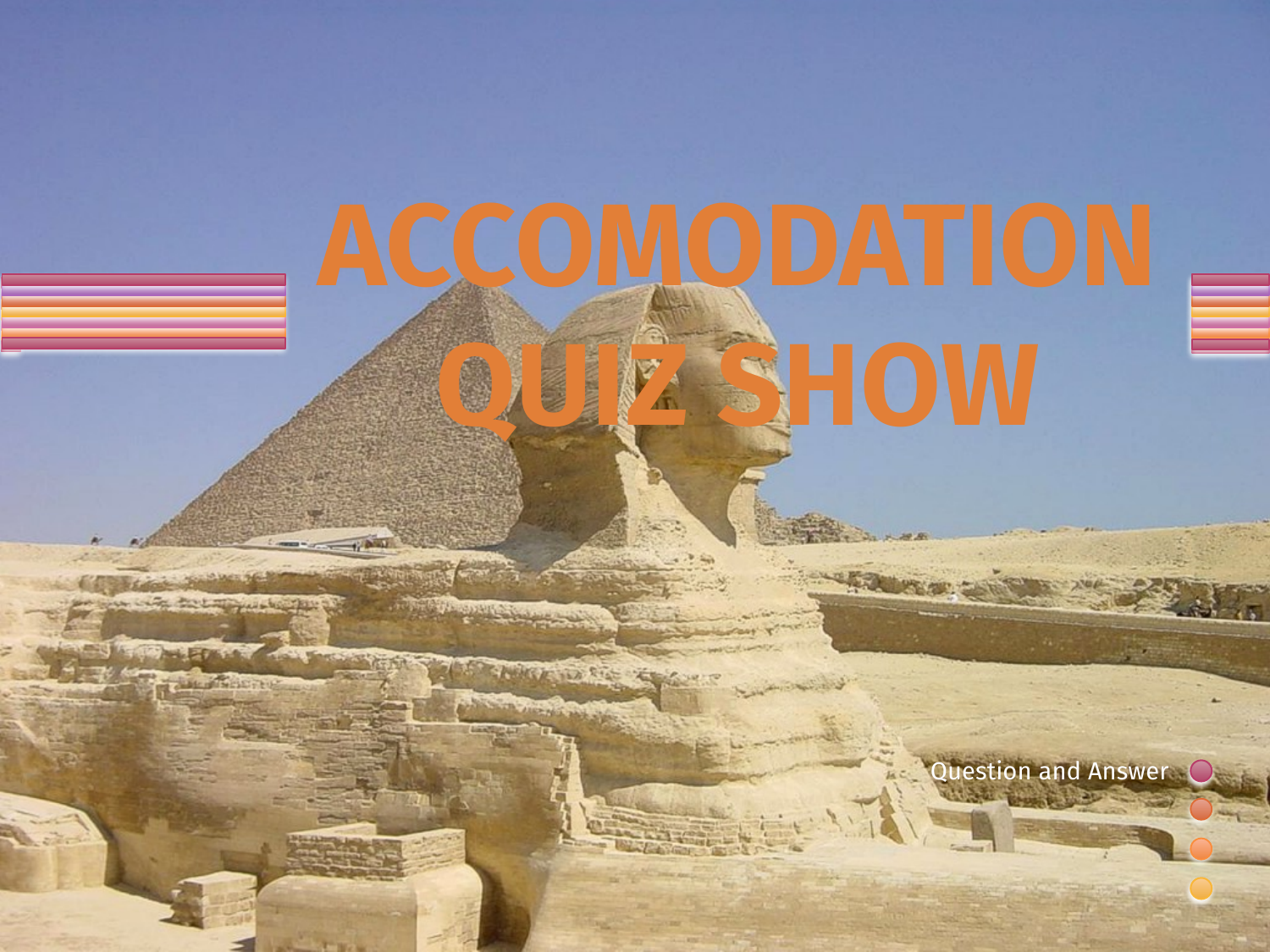

# ACCOMODATION QUIZ SHOW
Question and Answer